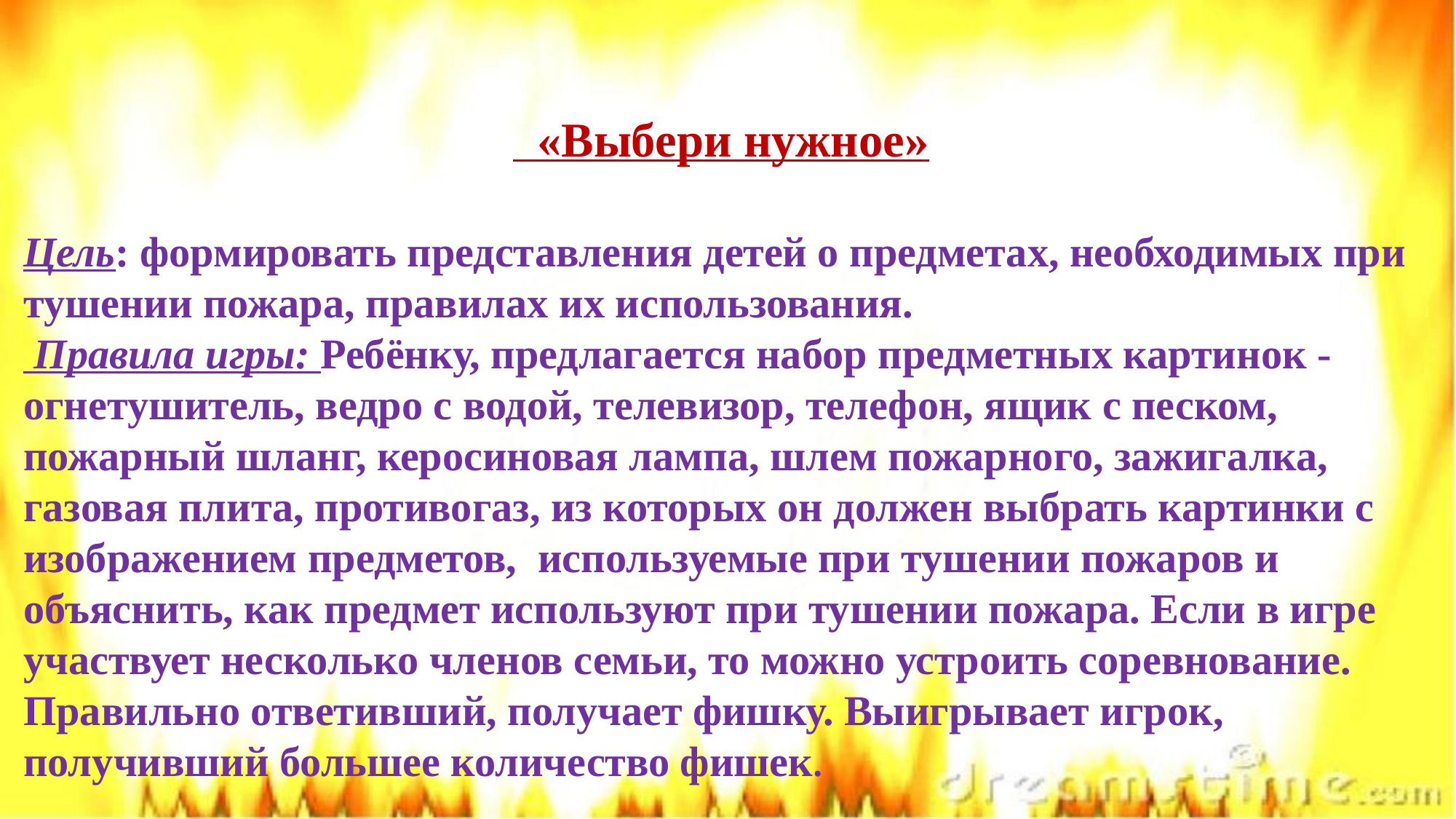

«Выбери нужное»

Цель: формировать представления детей о предметах, необходимых при тушении пожара, правилах их использования.
 Правила игры: Ребёнку, предлагается набор предметных картинок - огнетушитель, ведро с водой, телевизор, телефон, ящик с песком, пожарный шланг, керосиновая лампа, шлем пожарного, зажигалка, газовая плита, противогаз, из которых он должен выбрать картинки с изображением предметов,  используемые при тушении пожаров и объяснить, как предмет используют при тушении пожара. Если в игре участвует несколько членов семьи, то можно устроить соревнование. Правильно ответивший, получает фишку. Выигрывает игрок, получивший большее количество фишек.